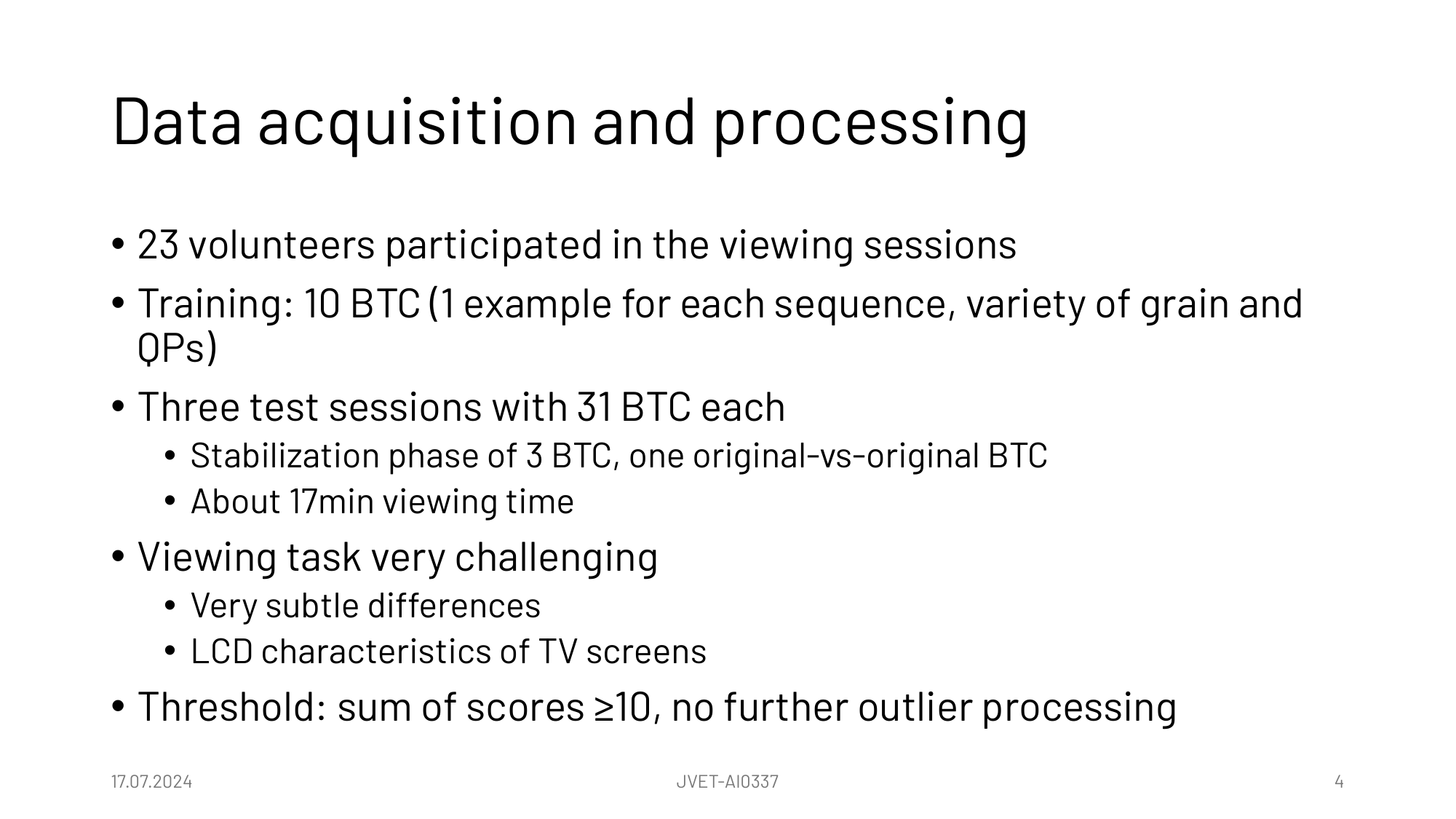

# Data acquisition and processing
23 volunteers participated in the viewing sessions
Training: 10 BTC (1 example for each sequence, variety of grain and QPs)
Three test sessions with 31 BTC each
Stabilization phase of 3 BTC, one original-vs-original BTC
About 17min viewing time
Viewing task very challenging
Very subtle differences
LCD characteristics of TV screens
Threshold: sum of scores ≥10, no further outlier processing

17.07.2024
JVET-AI0337
4